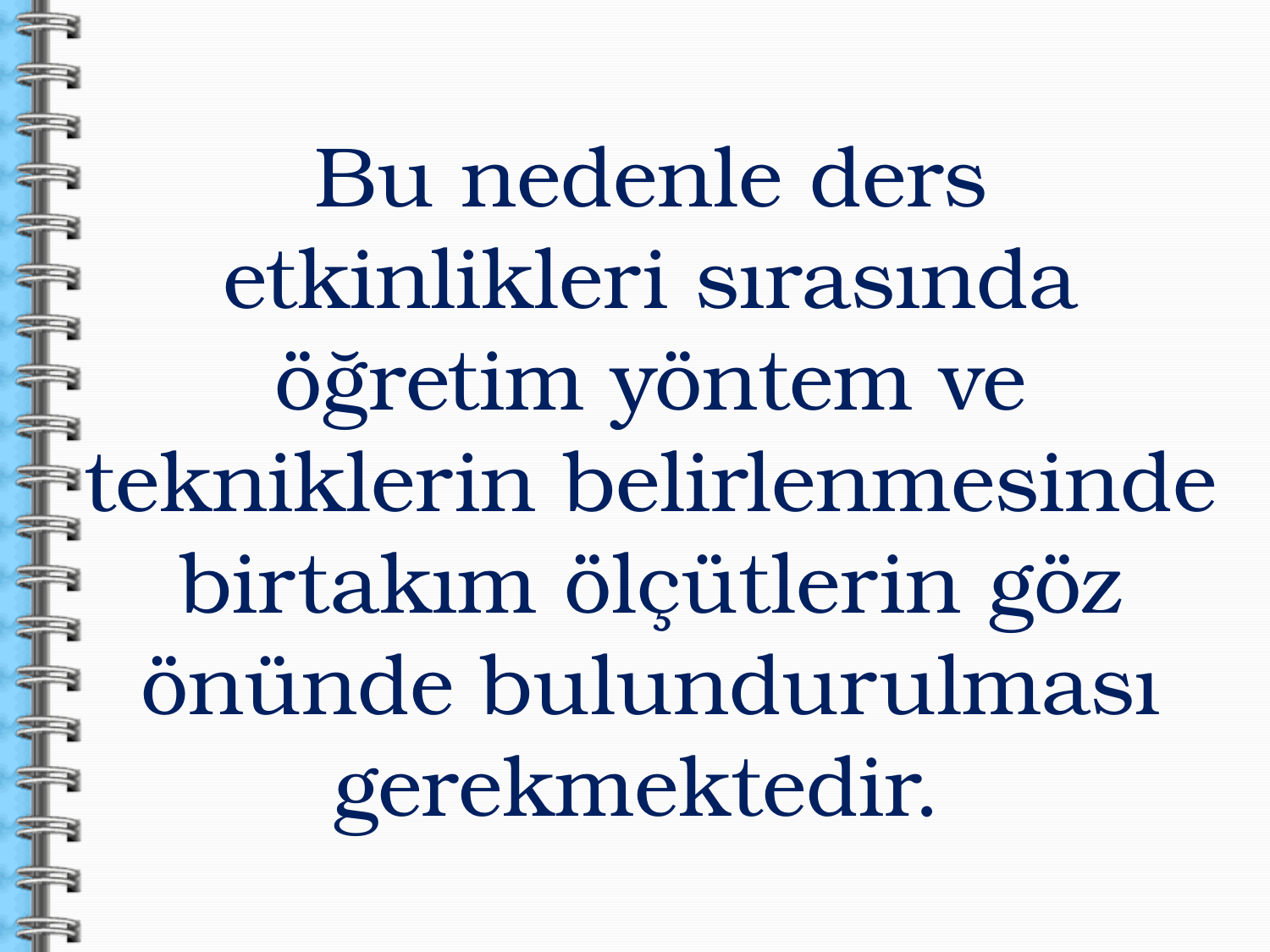

Bu nedenle ders etkinlikleri sırasında öğretim yöntem ve tekniklerin belirlenmesinde birtakım ölçütlerin göz önünde bulundurulması gerekmektedir.